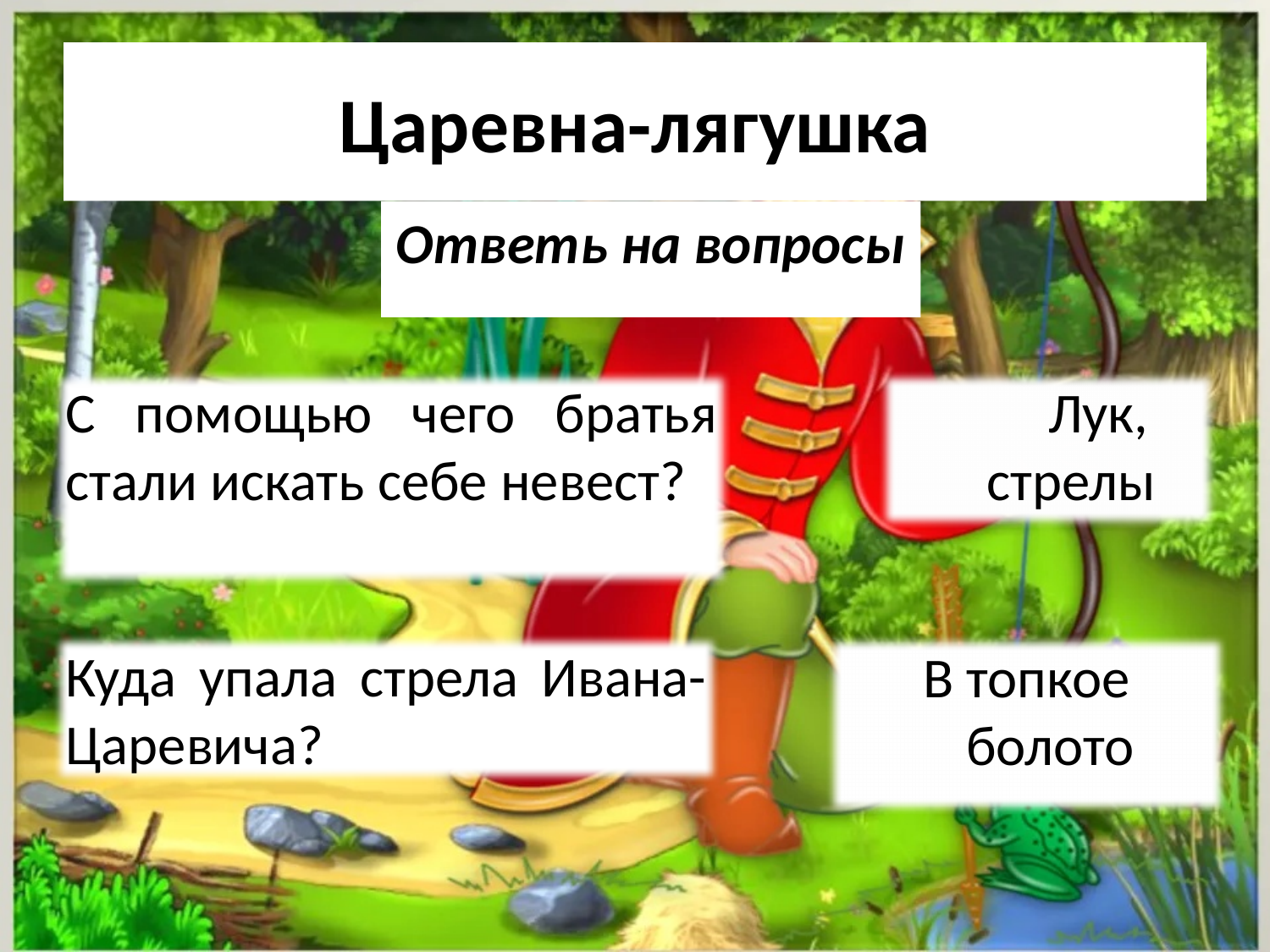

# Царевна-лягушка
Ответь на вопросы
С помощью чего братья стали искать себе невест?

        Лук, стрелы
Куда упала стрела Ивана-Царевича?
В топкое болото